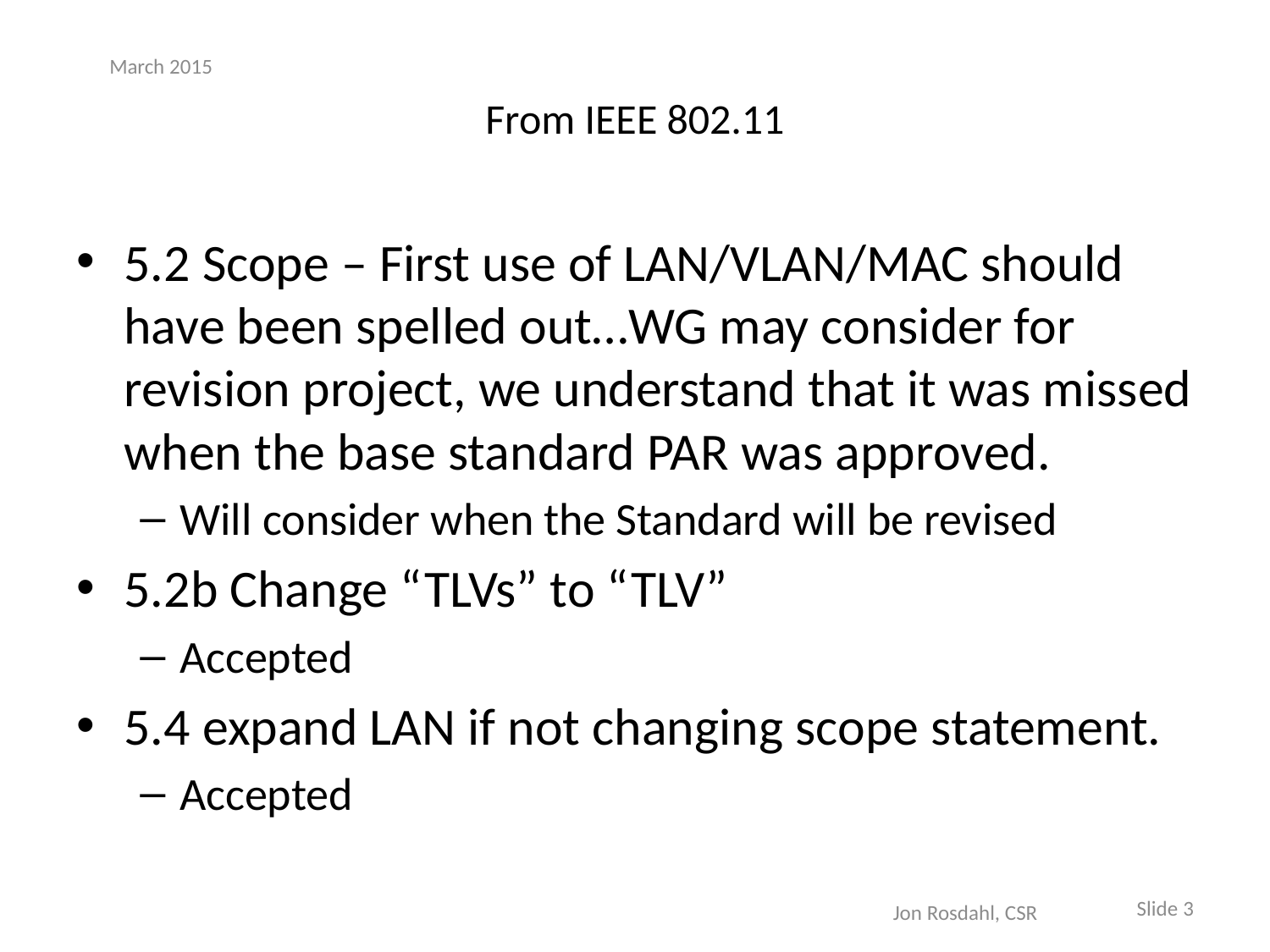

# From IEEE 802.11
March 2015
5.2 Scope – First use of LAN/VLAN/MAC should have been spelled out…WG may consider for revision project, we understand that it was missed when the base standard PAR was approved.
Will consider when the Standard will be revised
5.2b Change “TLVs” to “TLV”
Accepted
5.4 expand LAN if not changing scope statement.
Accepted

Slide 3
Jon Rosdahl, CSR